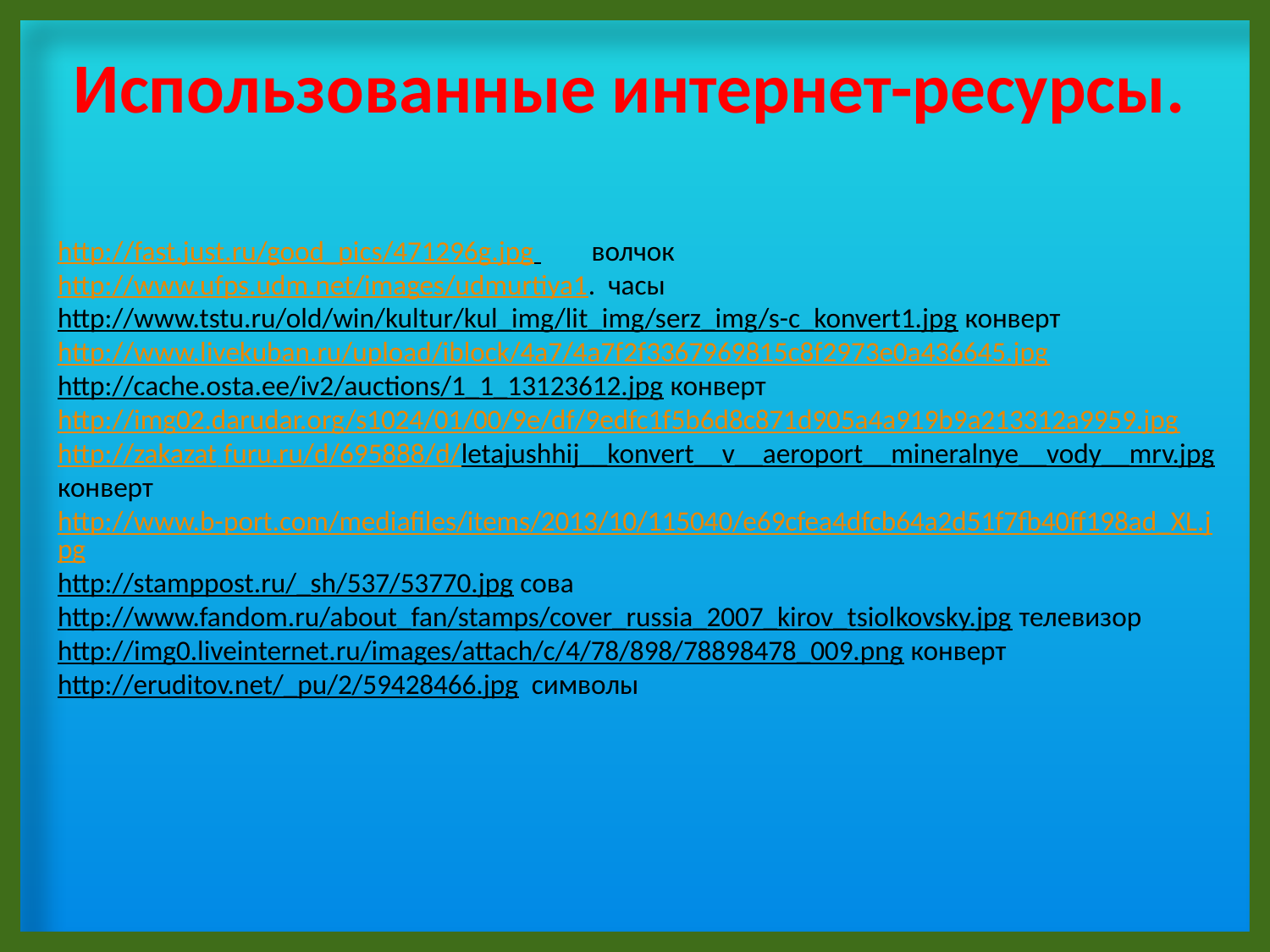

Использованные интернет-ресурсы.
http://fast.just.ru/good_pics/471296g.jpg         волчок
http://www.ufps.udm.net/images/udmurtiya1.  часы
http://www.tstu.ru/old/win/kultur/kul_img/lit_img/serz_img/s-c_konvert1.jpg конверт
http://www.livekuban.ru/upload/iblock/4a7/4a7f2f3367969815c8f2973e0a436645.jpg
http://cache.osta.ee/iv2/auctions/1_1_13123612.jpg конверт
http://img02.darudar.org/s1024/01/00/9e/df/9edfc1f5b6d8c871d905a4a919b9a213312a9959.jpg
http://zakazat furu.ru/d/695888/d/letajushhij__konvert__v__aeroport__mineralnye__vody__mrv.jpg конверт
http://www.b-port.com/mediafiles/items/2013/10/115040/e69cfea4dfcb64a2d51f7fb40ff198ad_XL.jpg
http://stamppost.ru/_sh/537/53770.jpg сова
http://www.fandom.ru/about_fan/stamps/cover_russia_2007_kirov_tsiolkovsky.jpg телевизор
http://img0.liveinternet.ru/images/attach/c/4/78/898/78898478_009.png конверт
http://eruditov.net/_pu/2/59428466.jpg  символы